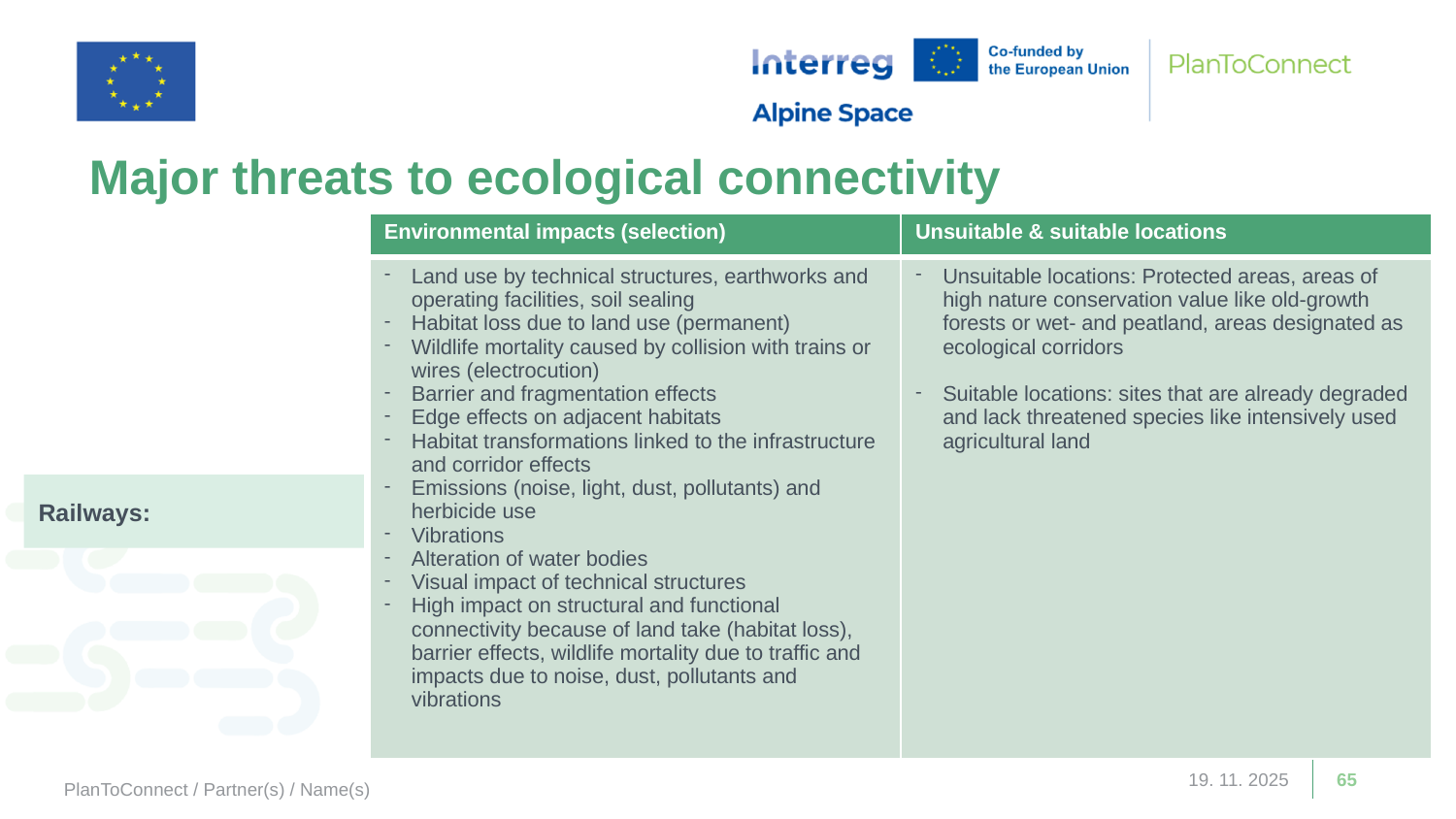

# Major threats to ecological connectivity
| Environmental impacts (selection) | Unsuitable & suitable locations |
| --- | --- |
| Land use by technical structures, earthworks and operating facilities, soil sealing Habitat loss due to land use (permanent) Wildlife mortality caused by collision with trains or wires (electrocution) Barrier and fragmentation effects Edge effects on adjacent habitats Habitat transformations linked to the infrastructure and corridor effects Emissions (noise, light, dust, pollutants) and herbicide use Vibrations Alteration of water bodies Visual impact of technical structures High impact on structural and functional connectivity because of land take (habitat loss), barrier effects, wildlife mortality due to traffic and impacts due to noise, dust, pollutants and vibrations | Unsuitable locations: Protected areas, areas of high nature conservation value like old-growth forests or wet- and peatland, areas designated as ecological corridors Suitable locations: sites that are already degraded and lack threatened species like intensively used agricultural land |
Railways:
19. 11. 2025
65
PlanToConnect / Partner(s) / Name(s)